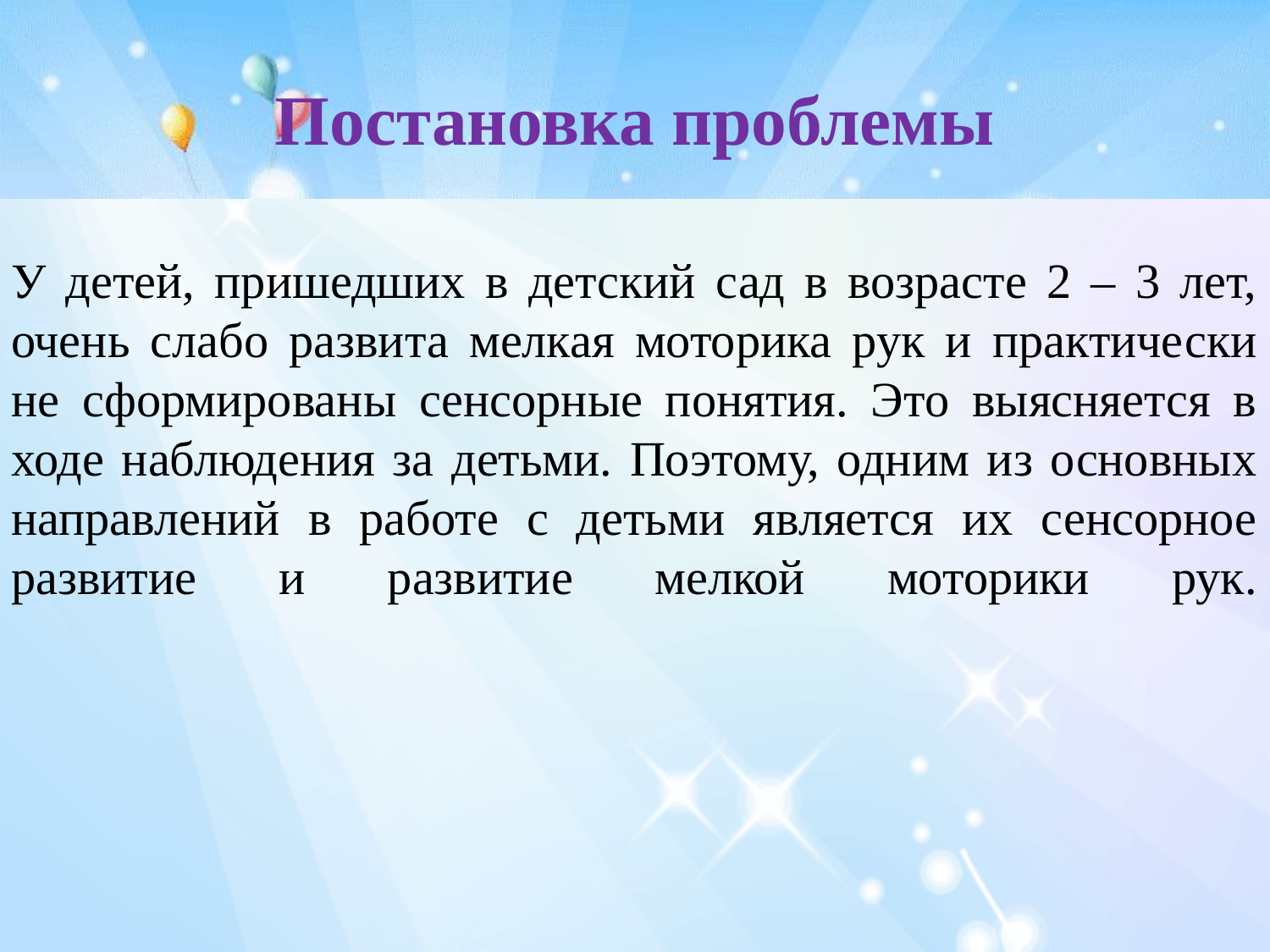

Постановка проблемы
У детей, пришедших в детский сад в возрасте 2 – 3 лет, очень слабо развита мелкая моторика рук и практически не сформированы сенсорные понятия. Это выясняется в ходе наблюдения за детьми. Поэтому, одним из основных направлений в работе с детьми является их сенсорное развитие и развитие мелкой моторики рук.